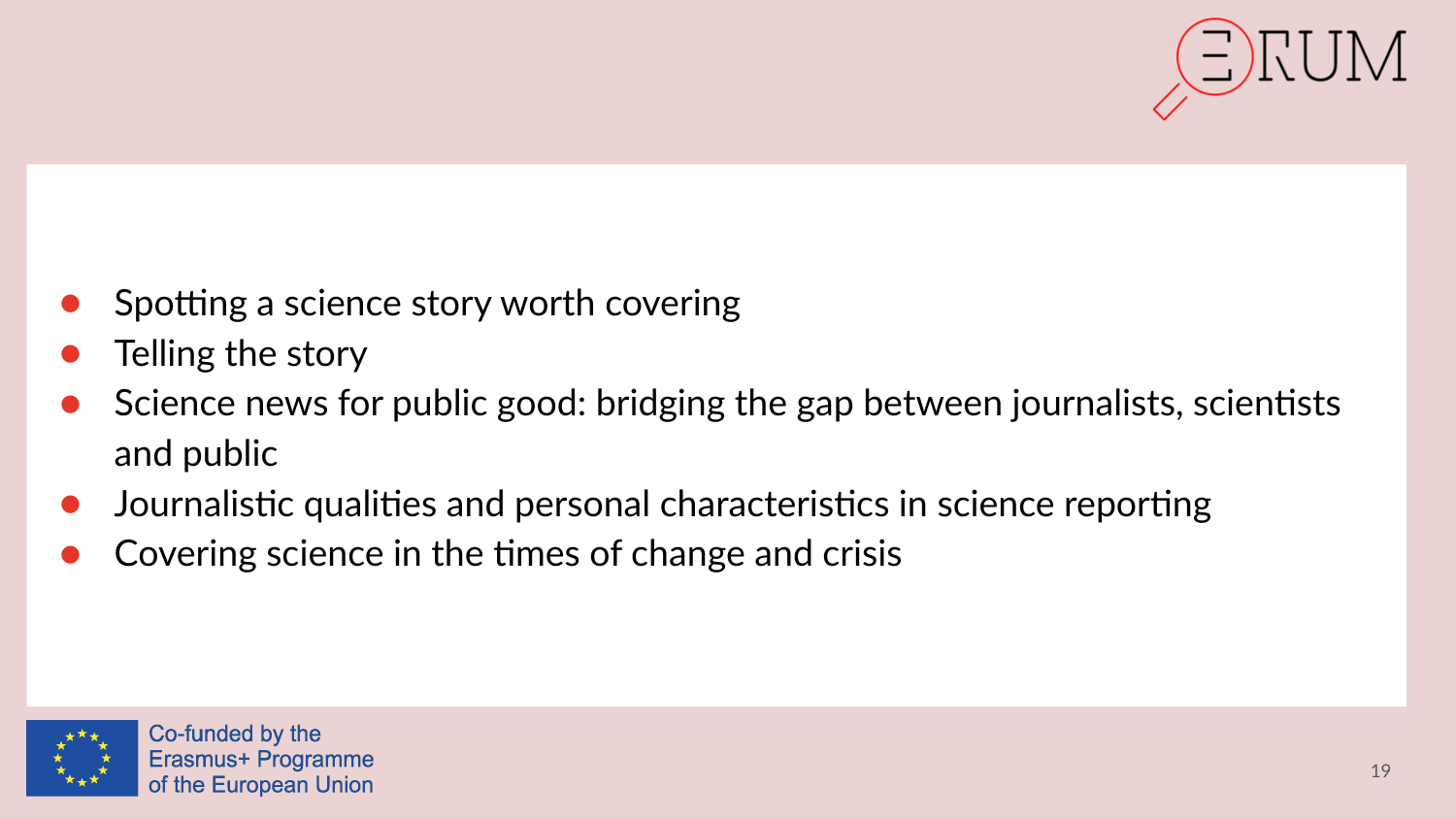

Spotting a science story worth covering
Telling the story
Science news for public good: bridging the gap between journalists, scientists and public
Journalistic qualities and personal characteristics in science reporting
Covering science in the times of change and crisis

19